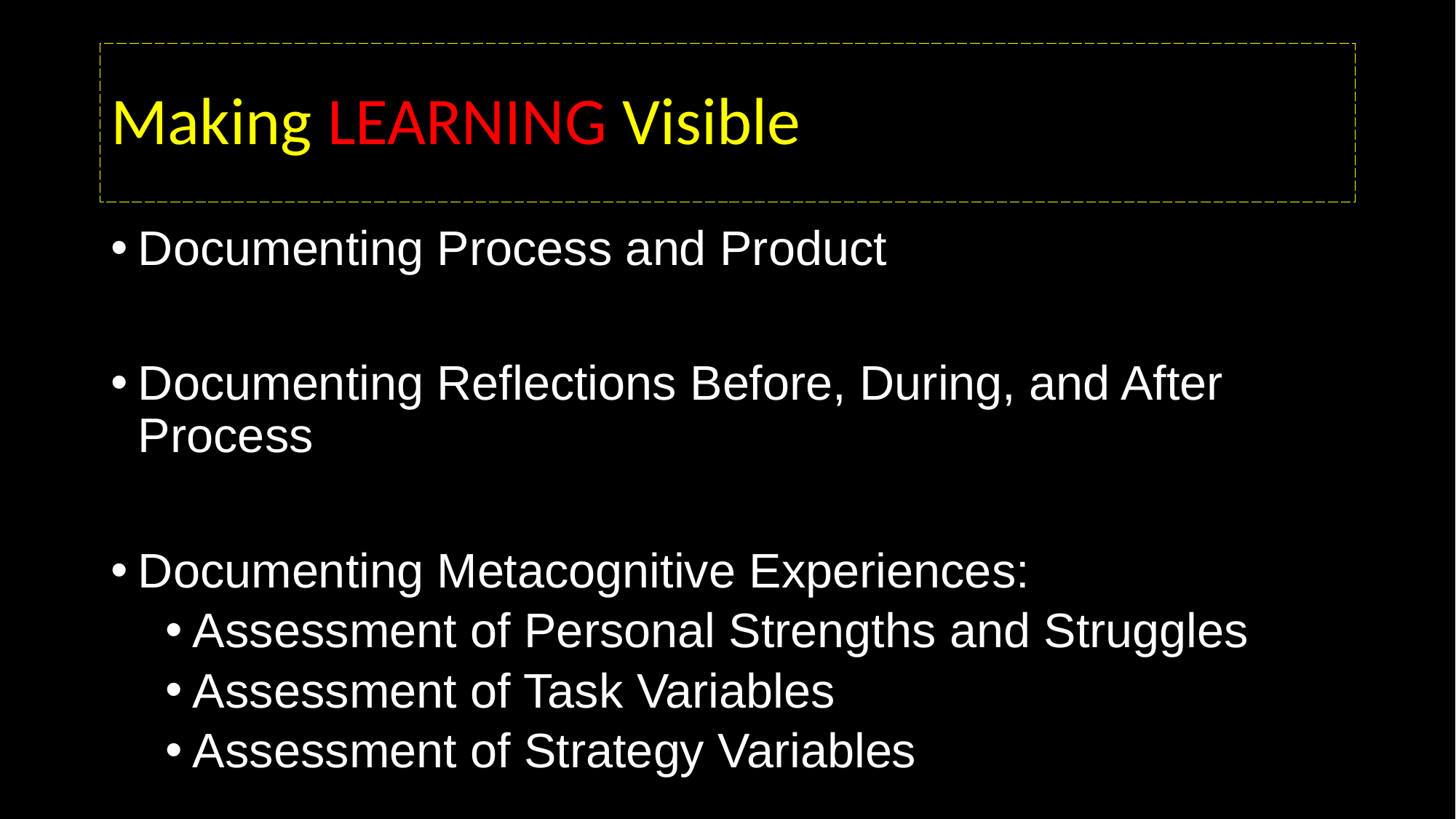

# Making LEARNING Visible
Documenting Process and Product

Documenting Reflections Before, During, and After Process

Documenting Metacognitive Experiences:
Assessment of Personal Strengths and Struggles
Assessment of Task Variables
Assessment of Strategy Variables